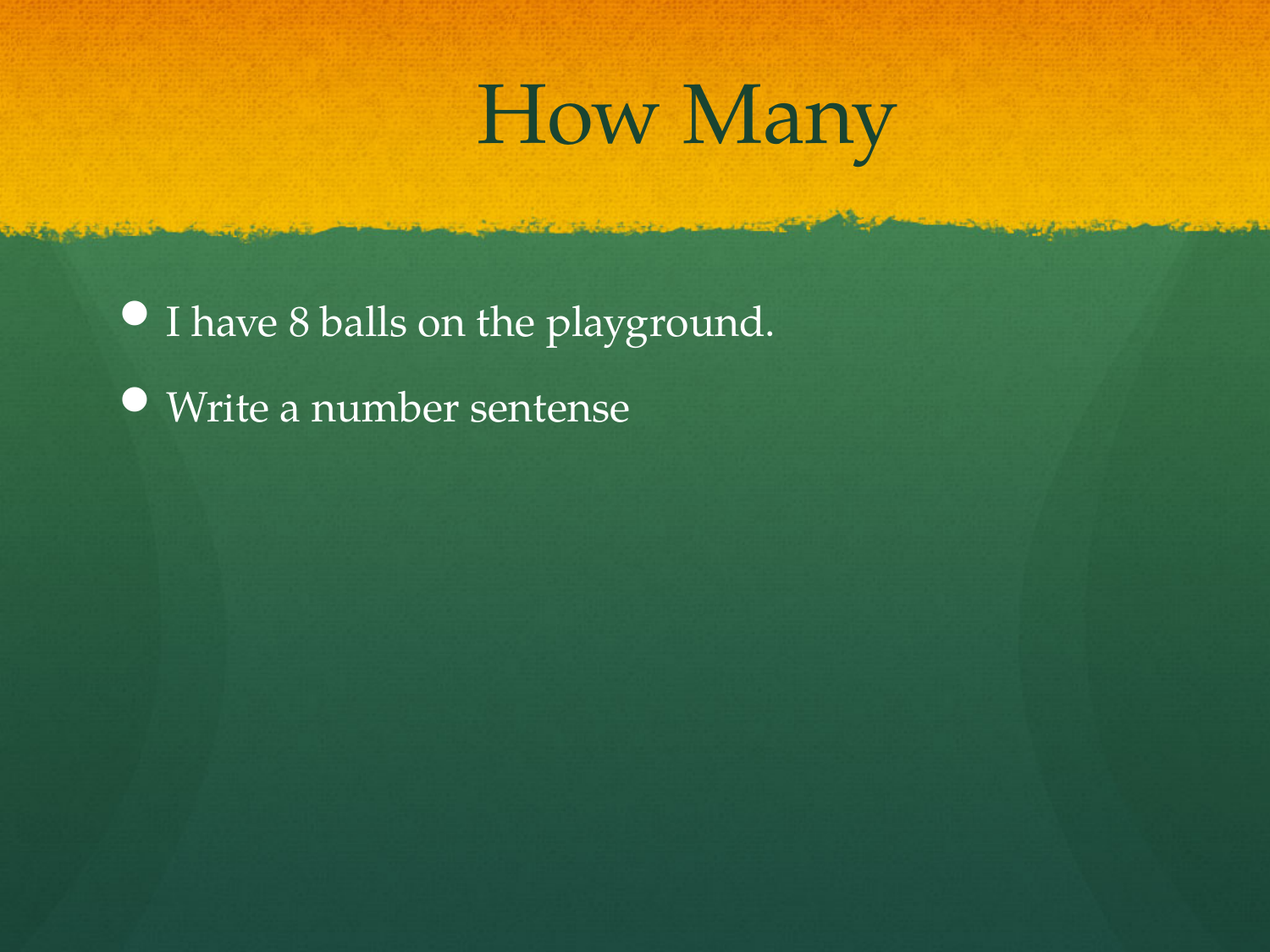

# How Many
I have 8 balls on the playground.
Write a number sentense